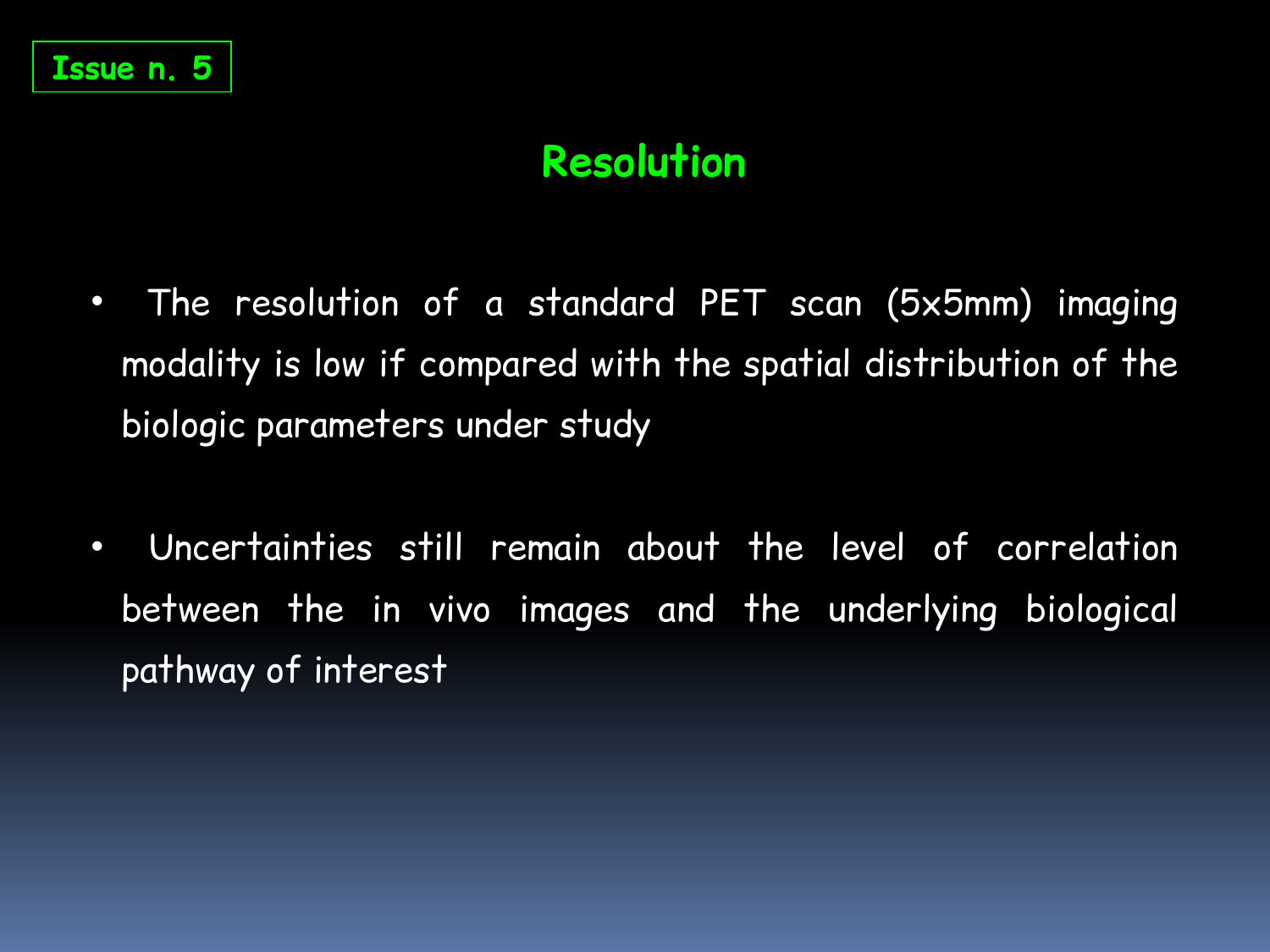

Issue n. 5
 Resolution
 The resolution of a standard PET scan (5x5mm) imaging modality is low if compared with the spatial distribution of the biologic parameters under study

 Uncertainties still remain about the level of correlation between the in vivo images and the underlying biological pathway of interest